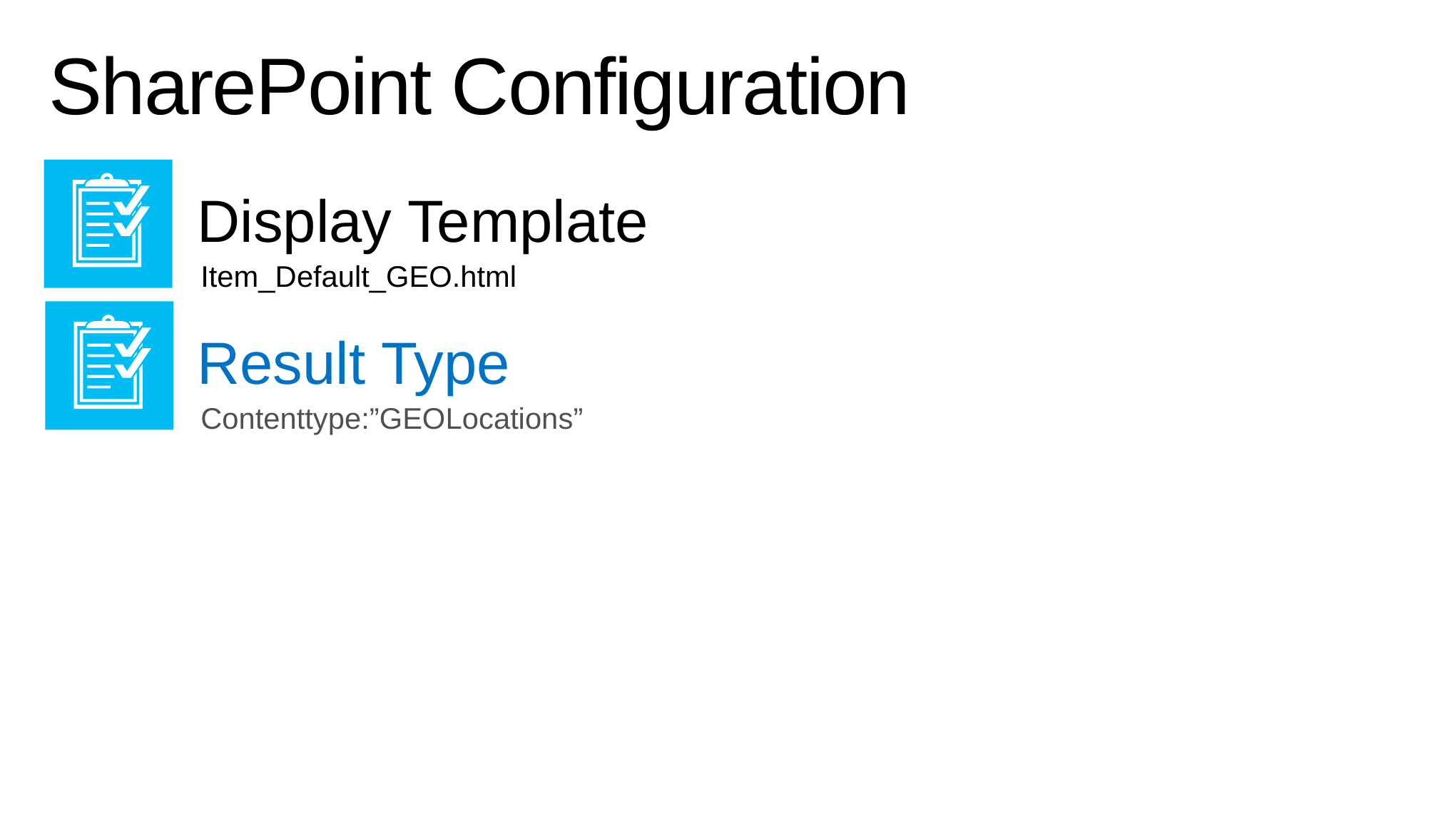

# SharePoint Configuration

Display Template
Item_Default_GEO.html

Result Type
Contenttype:”GEOLocations”